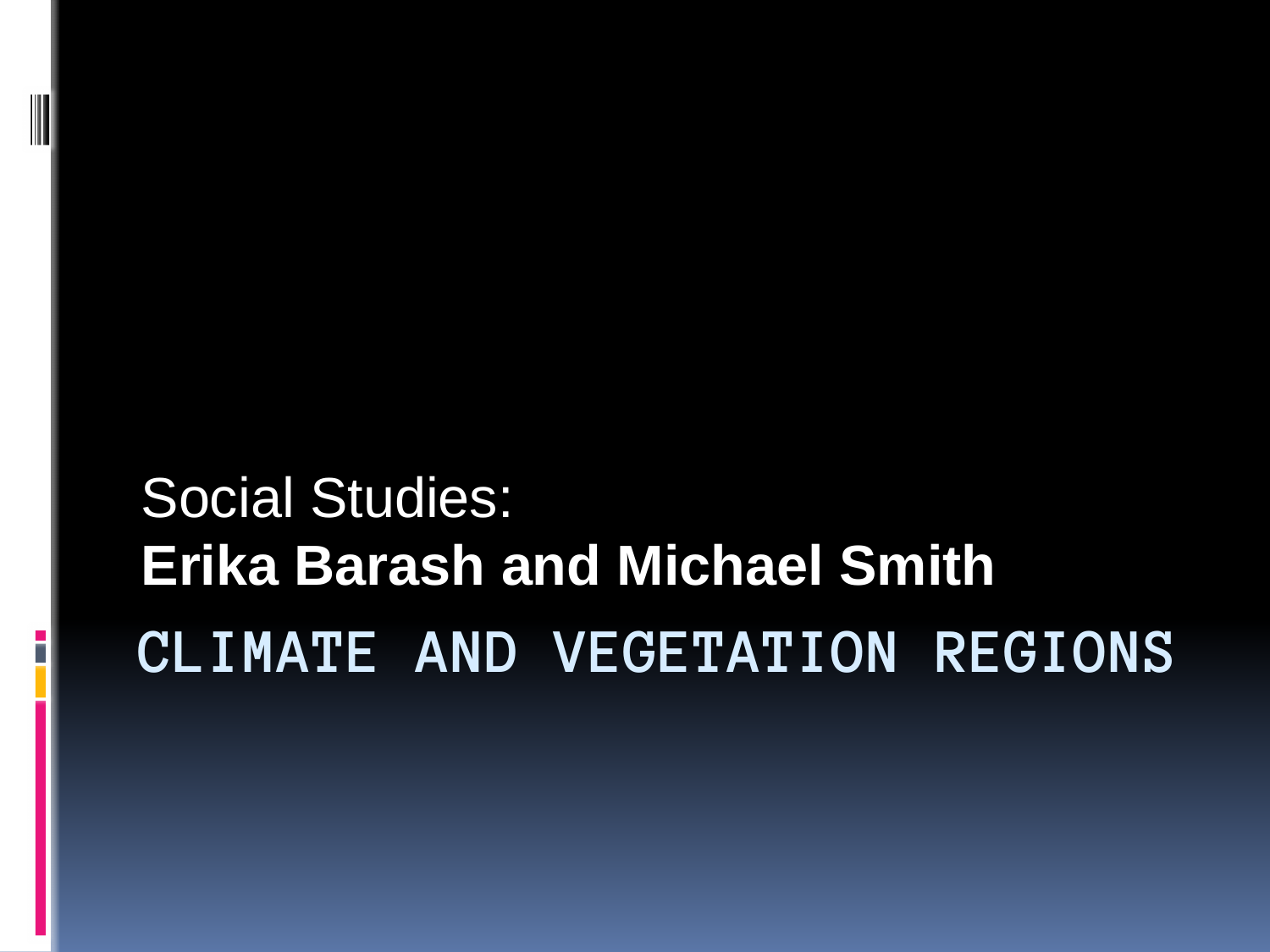

Social Studies:
Erika Barash and Michael Smith
# Climate and Vegetation Regions